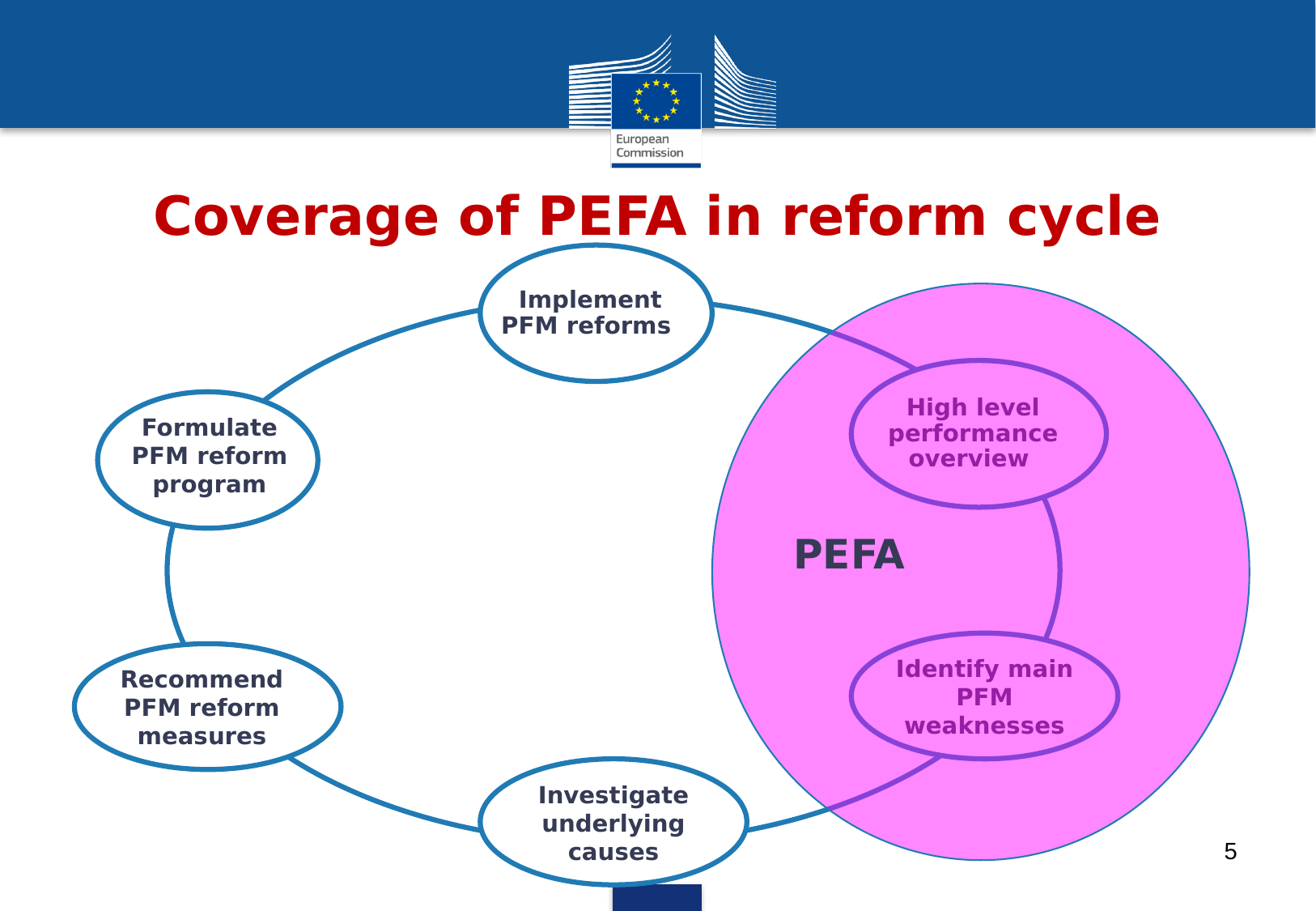

# Coverage of PEFA in reform cycle

Implement PFM reforms

High level performance overview

Formulate PFM reform program
PEFA

Identify main PFM weaknesses
Recommend PFM reform measures
Recommend PFM reform measures
Identify main PFM weaknesses

Investigate underlying causes

5